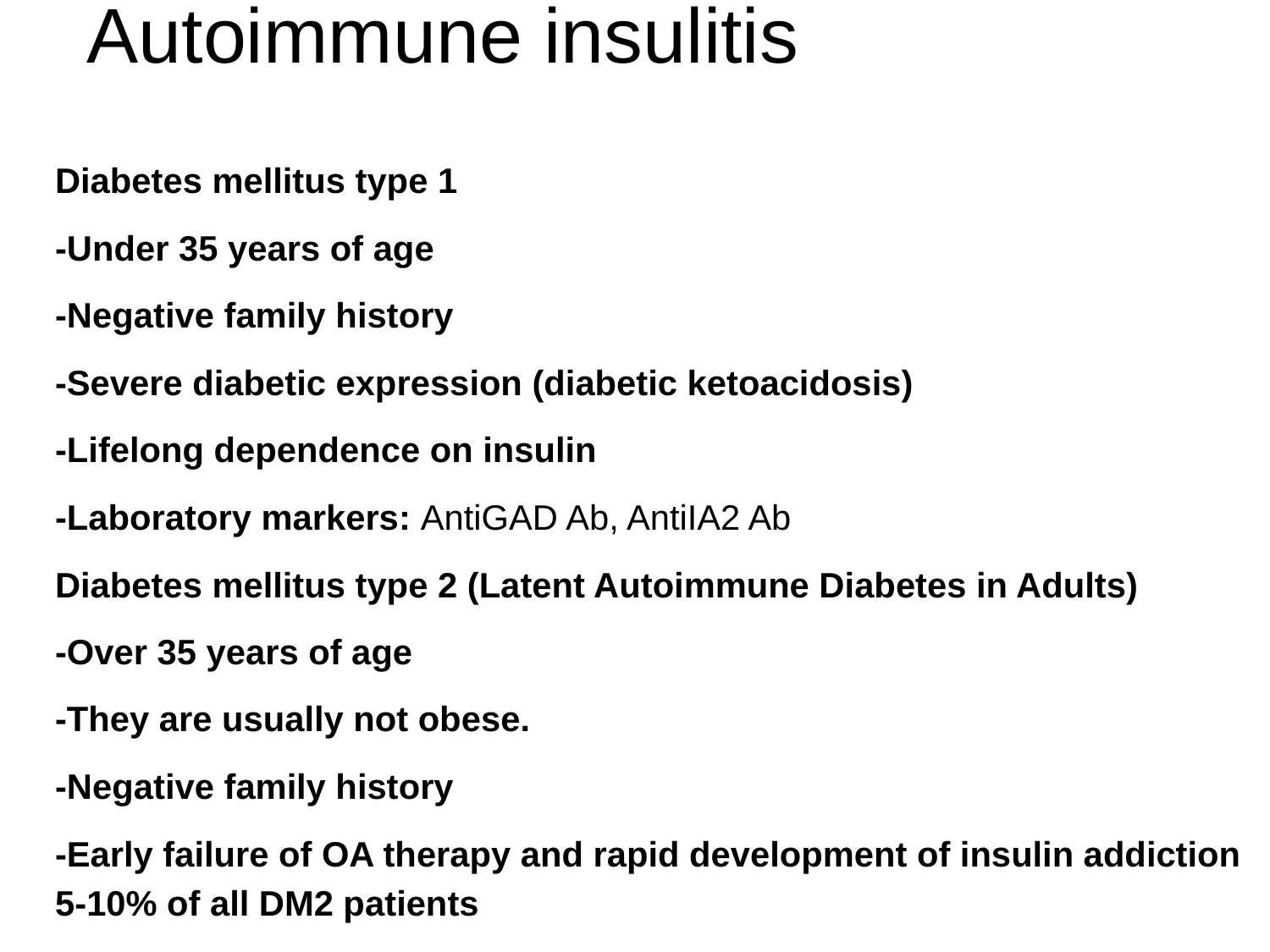

# Autoimmune insulitis

Diabetes mellitus type 1
-Under 35 years of age
-Negative family history
-Severe diabetic expression (diabetic ketoacidosis)
-Lifelong dependence on insulin
-Laboratory markers: AntiGAD Ab, AntiIA2 Ab
Diabetes mellitus type 2 (Latent Autoimmune Diabetes in Adults)
-Over 35 years of age
-They are usually not obese.
-Negative family history
-Early failure of OA therapy and rapid development of insulin addiction
5-10% of all DM2 patients